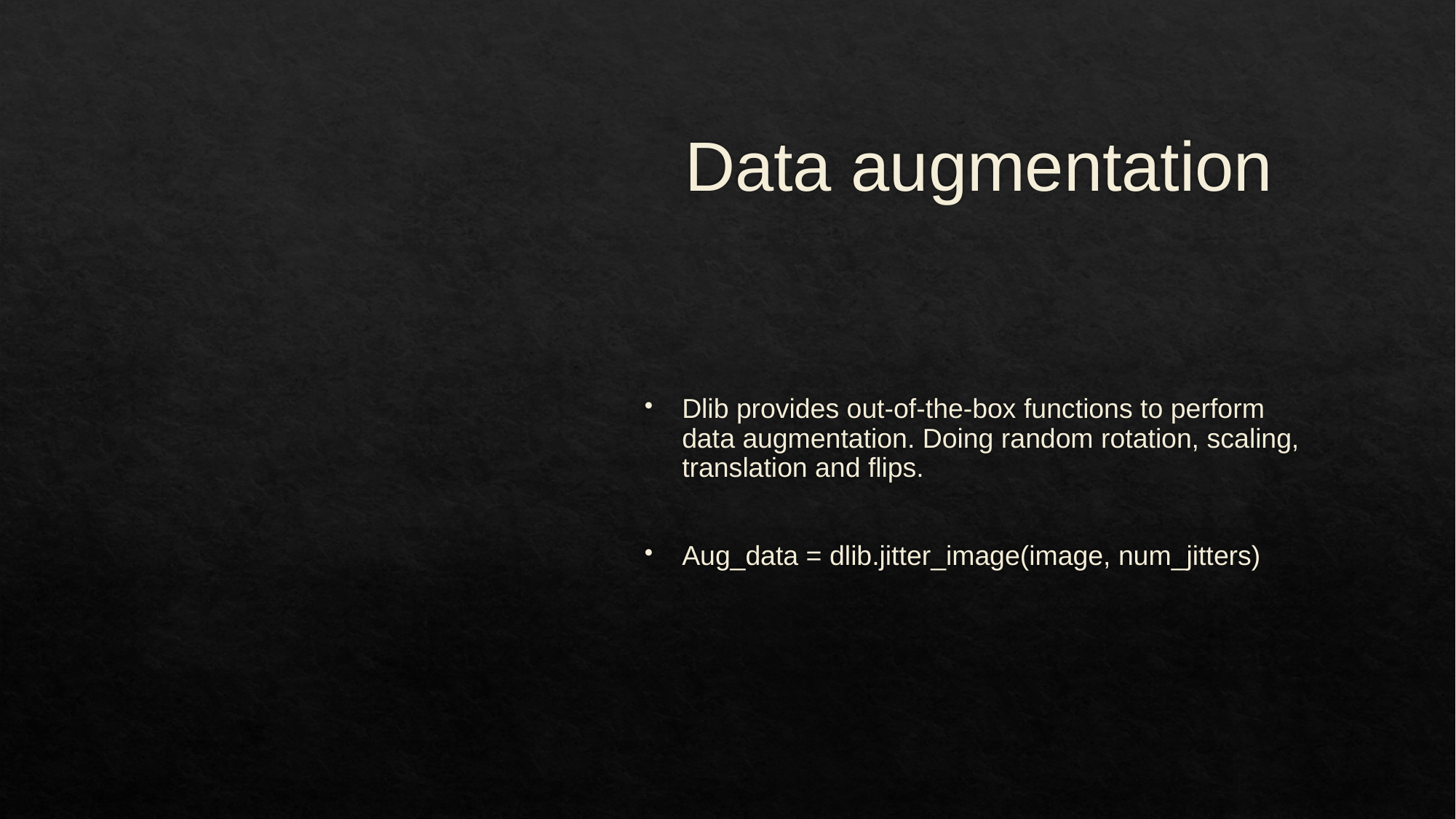

# Data augmentation
Dlib provides out-of-the-box functions to perform data augmentation. Doing random rotation, scaling, translation and flips.

Aug_data = dlib.jitter_image(image, num_jitters)